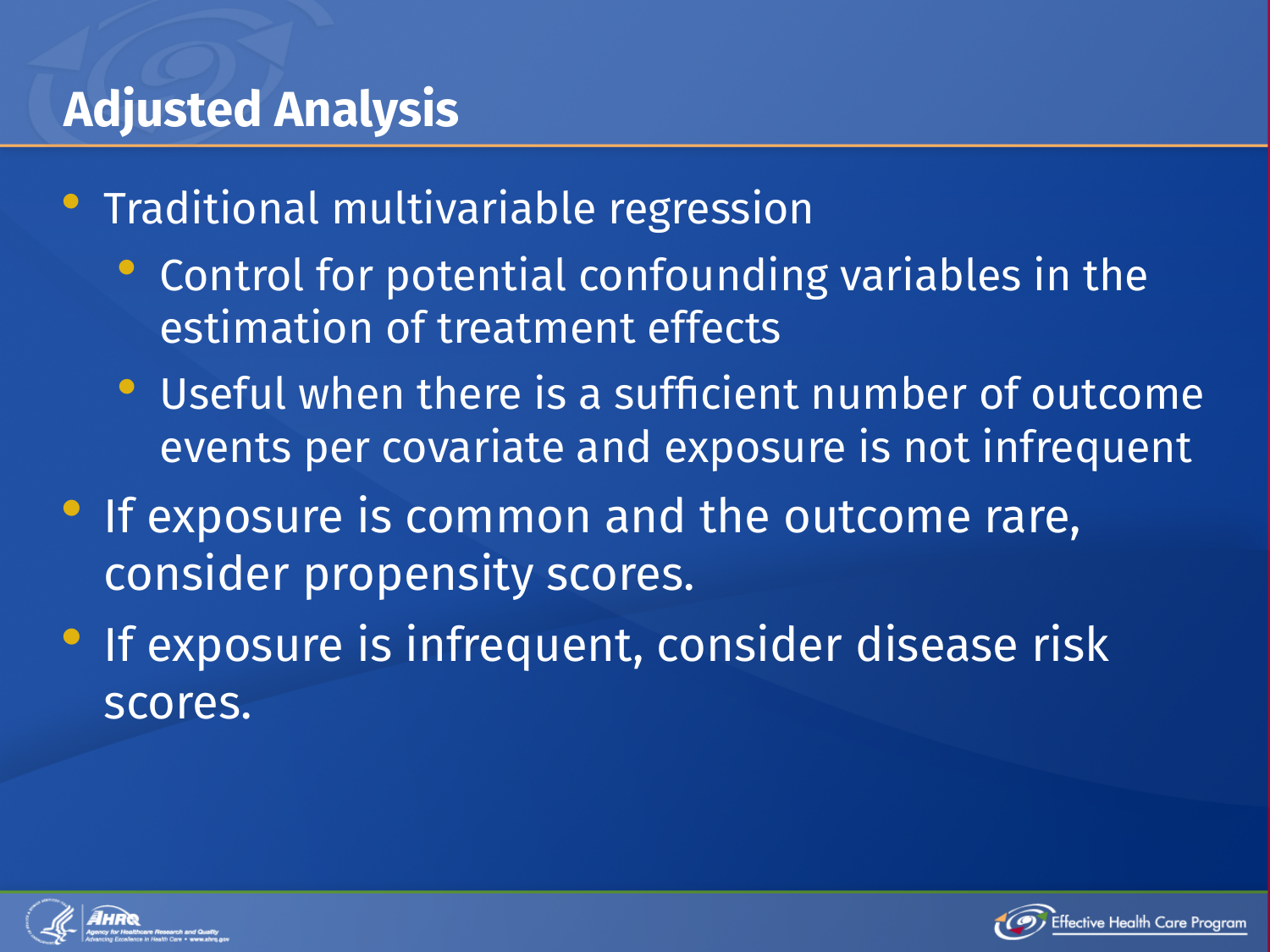

# Adjusted Analysis
Traditional multivariable regression
Control for potential confounding variables in the estimation of treatment effects
Useful when there is a sufficient number of outcome events per covariate and exposure is not infrequent
If exposure is common and the outcome rare, consider propensity scores.
If exposure is infrequent, consider disease risk scores.